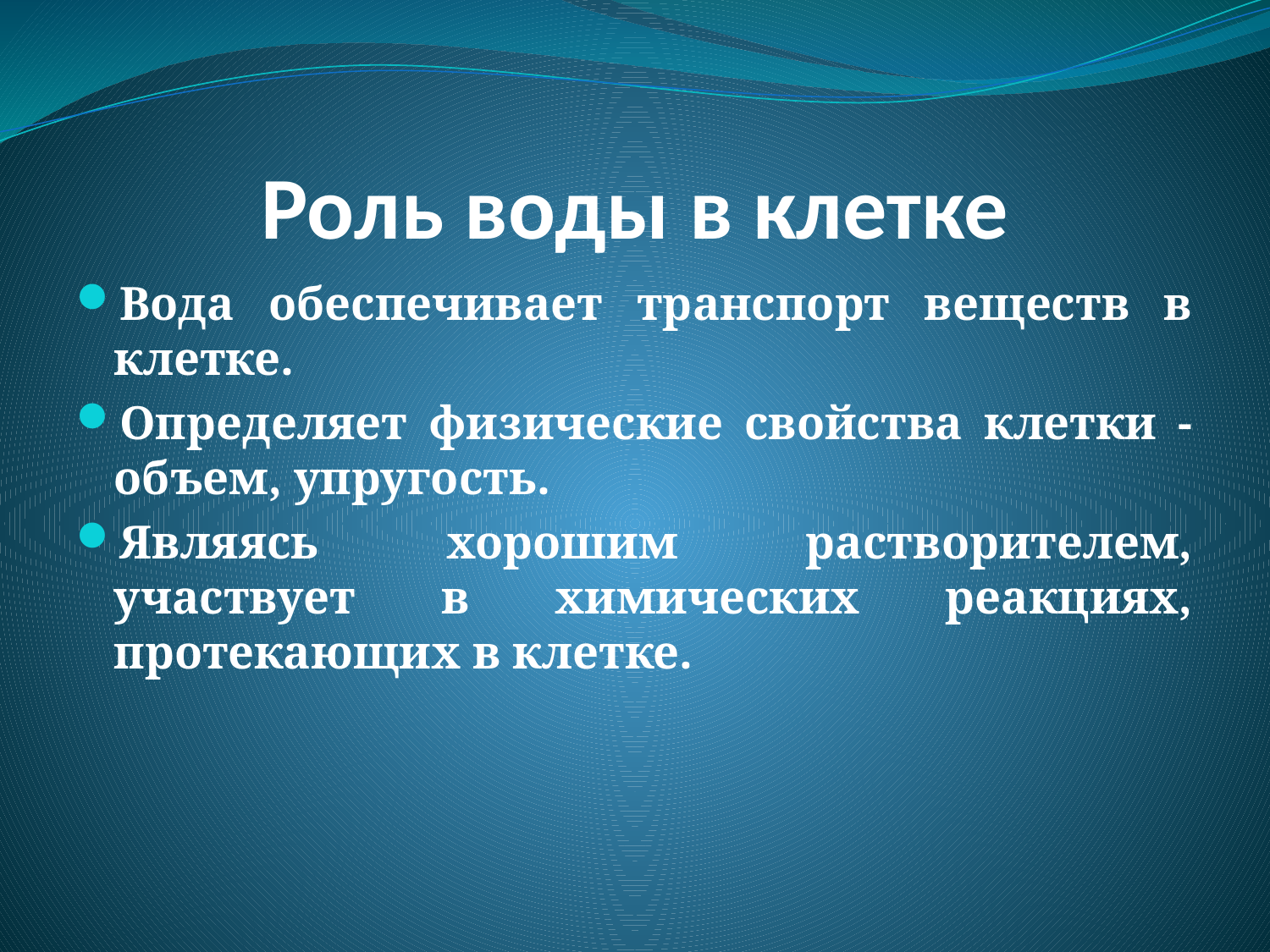

# Роль воды в клетке
Вода обеспечивает транспорт веществ в клетке.
Определяет физические свойства клетки - объем, упругость.
Являясь хорошим растворителем, участвует в химических реакциях, протекающих в клетке.